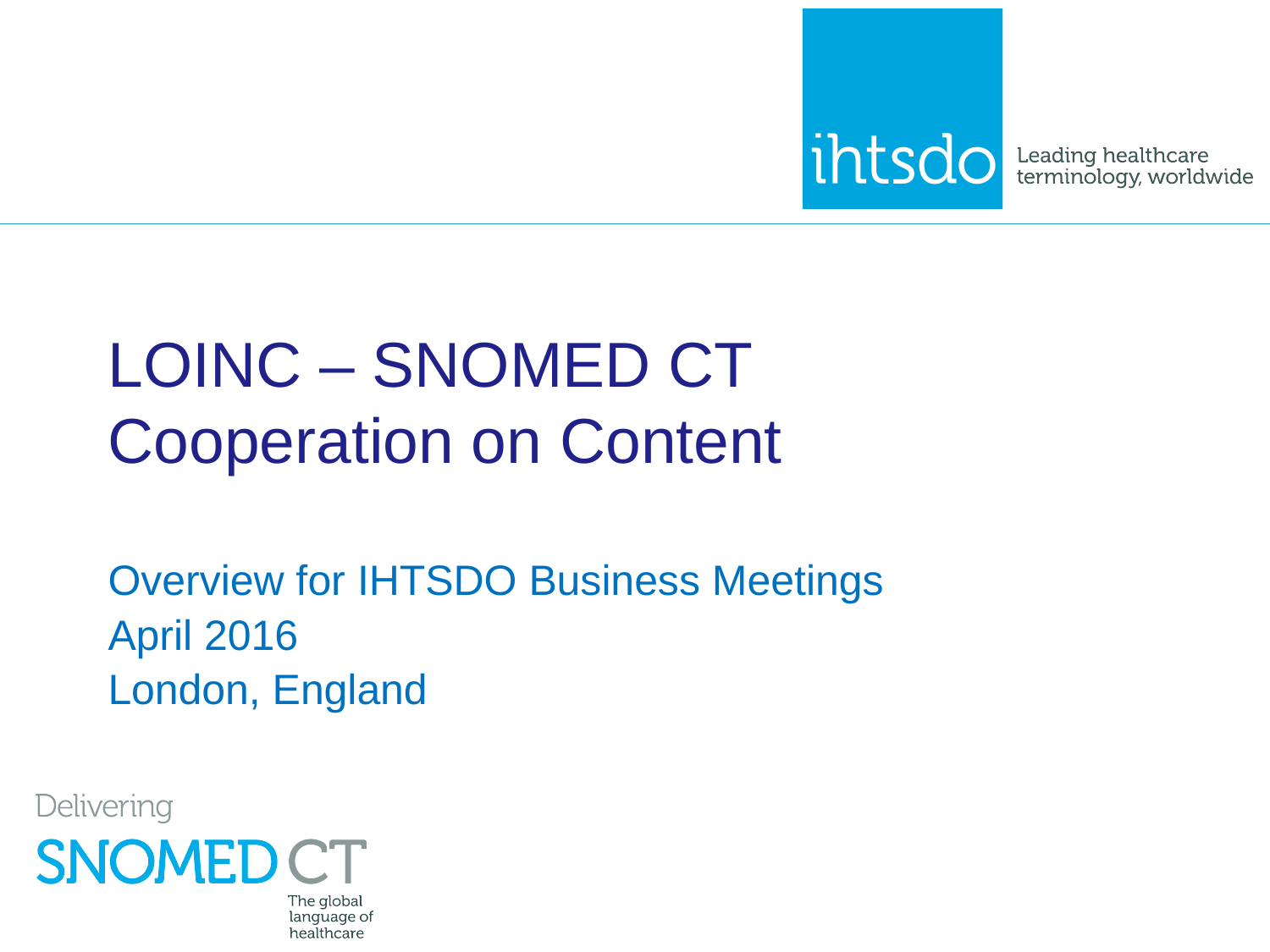

# LOINC – SNOMED CT Cooperation on Content
Overview for IHTSDO Business Meetings
April 2016
London, England